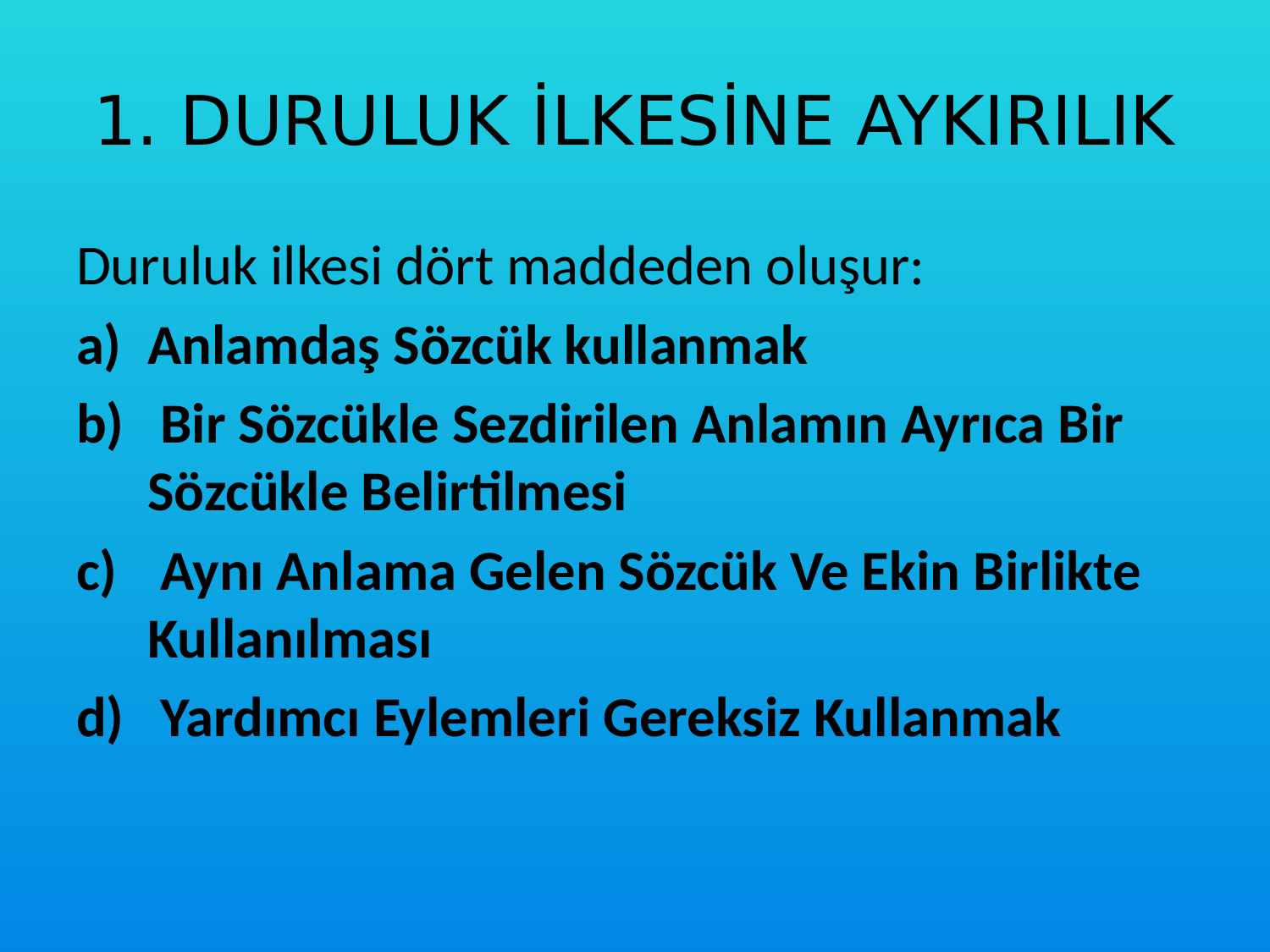

# 1. DURULUK İLKESİNE AYKIRILIK
Duruluk ilkesi dört maddeden oluşur:
Anlamdaş Sözcük kullanmak
 Bir Sözcükle Sezdirilen Anlamın Ayrıca Bir Sözcükle Belirtilmesi
 Aynı Anlama Gelen Sözcük Ve Ekin Birlikte Kullanılması
 Yardımcı Eylemleri Gereksiz Kullanmak